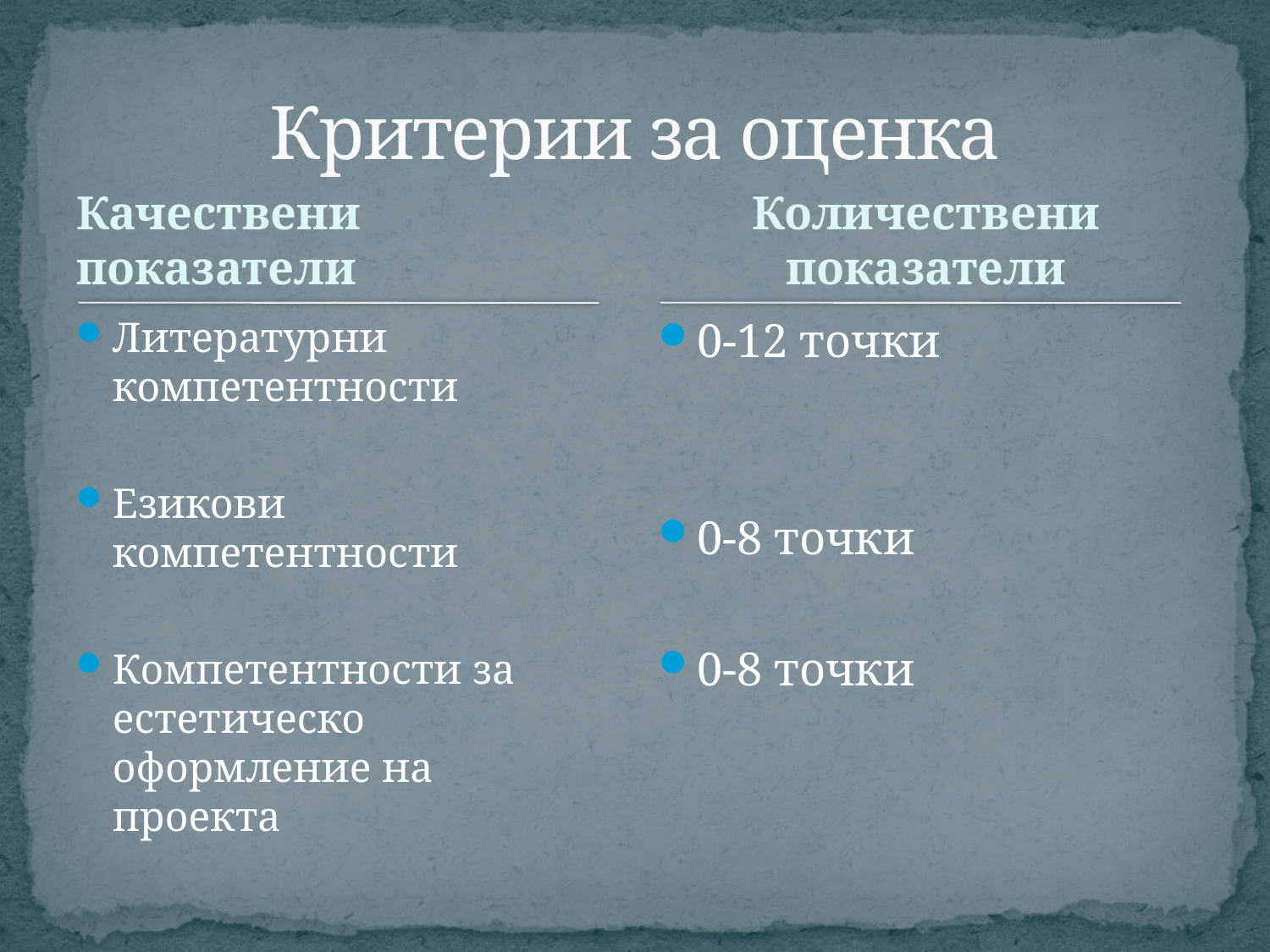

# Критерии за оценка
Качествени показатели
Количествени показатели
Литературни компетентности

Езикови компетентности

Компетентности за естетическо оформление на проекта
0-12 точки

0-8 точки

0-8 точки